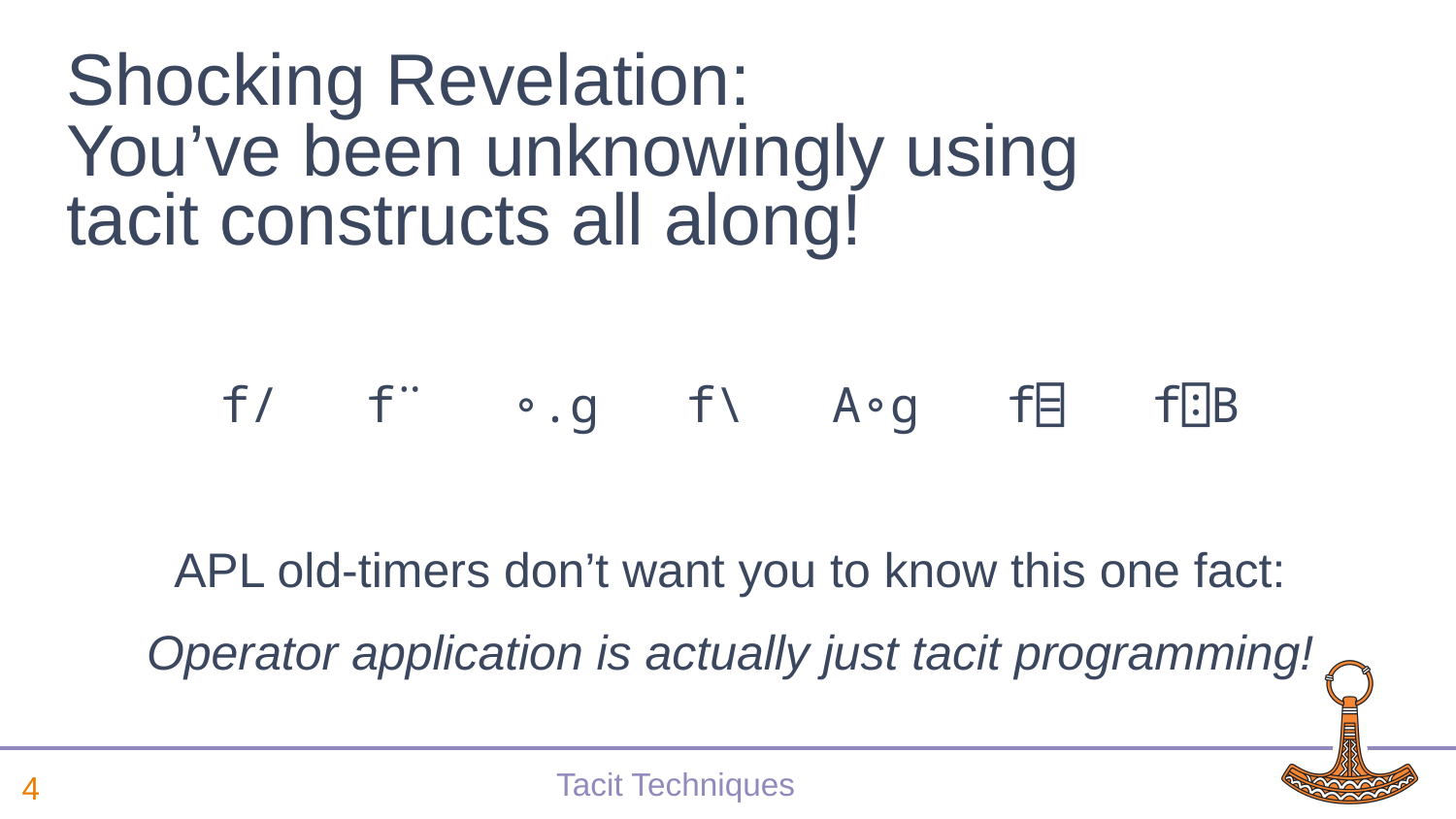

# Shocking Revelation: You’ve been unknowingly using tacit constructs all along!

f/   f¨   ∘.g   f\   A∘g   f⌸   f⍠B

APL old-timers don’t want you to know this one fact:
Operator application is actually just tacit programming!